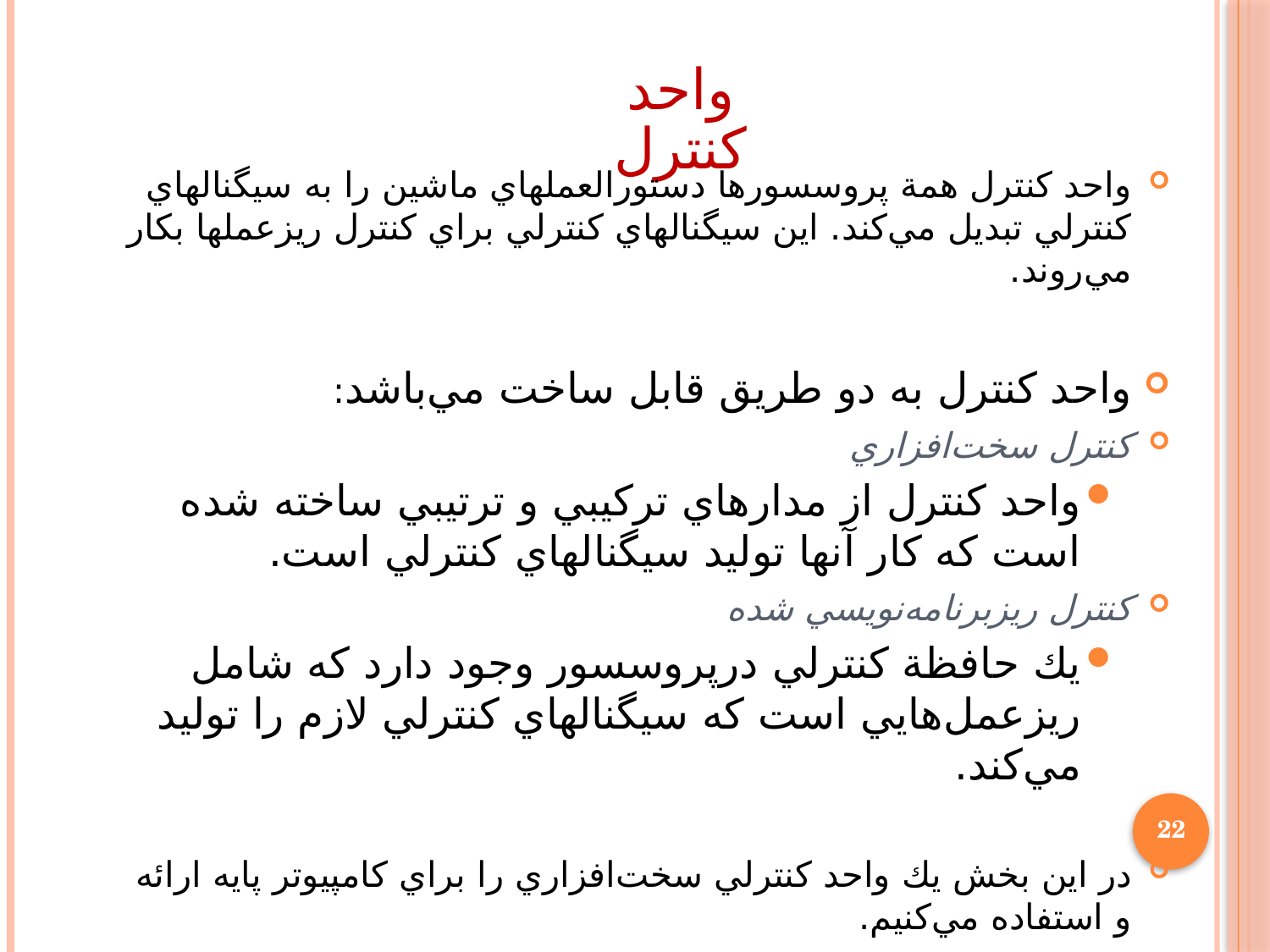

# واحد كنترل
واحد كنترل همة پروسسورها دستورالعملهاي ماشين را به سيگنالهاي كنترلي تبديل مي‌كند. اين سيگنالهاي كنترلي براي كنترل ريزعملها بكار مي‌روند.

واحد كنترل به دو طريق قابل ساخت مي‌باشد:
كنترل سخت‌افزاري
واحد كنترل از مدارهاي تركيبي و ترتيبي ساخته شده است كه كار آنها توليد سيگنالهاي كنترلي است.
كنترل ريزبرنامه‌نويسي شده
يك حافظة كنترلي درپروسسور وجود دارد كه شامل ريزعمل‌هايي است كه سيگنالهاي كنترلي لازم را توليد مي‌كند.

در اين بخش يك واحد كنترلي سخت‌افزاري را براي كامپيوتر پايه ارائه و استفاده مي‌كنيم.
22